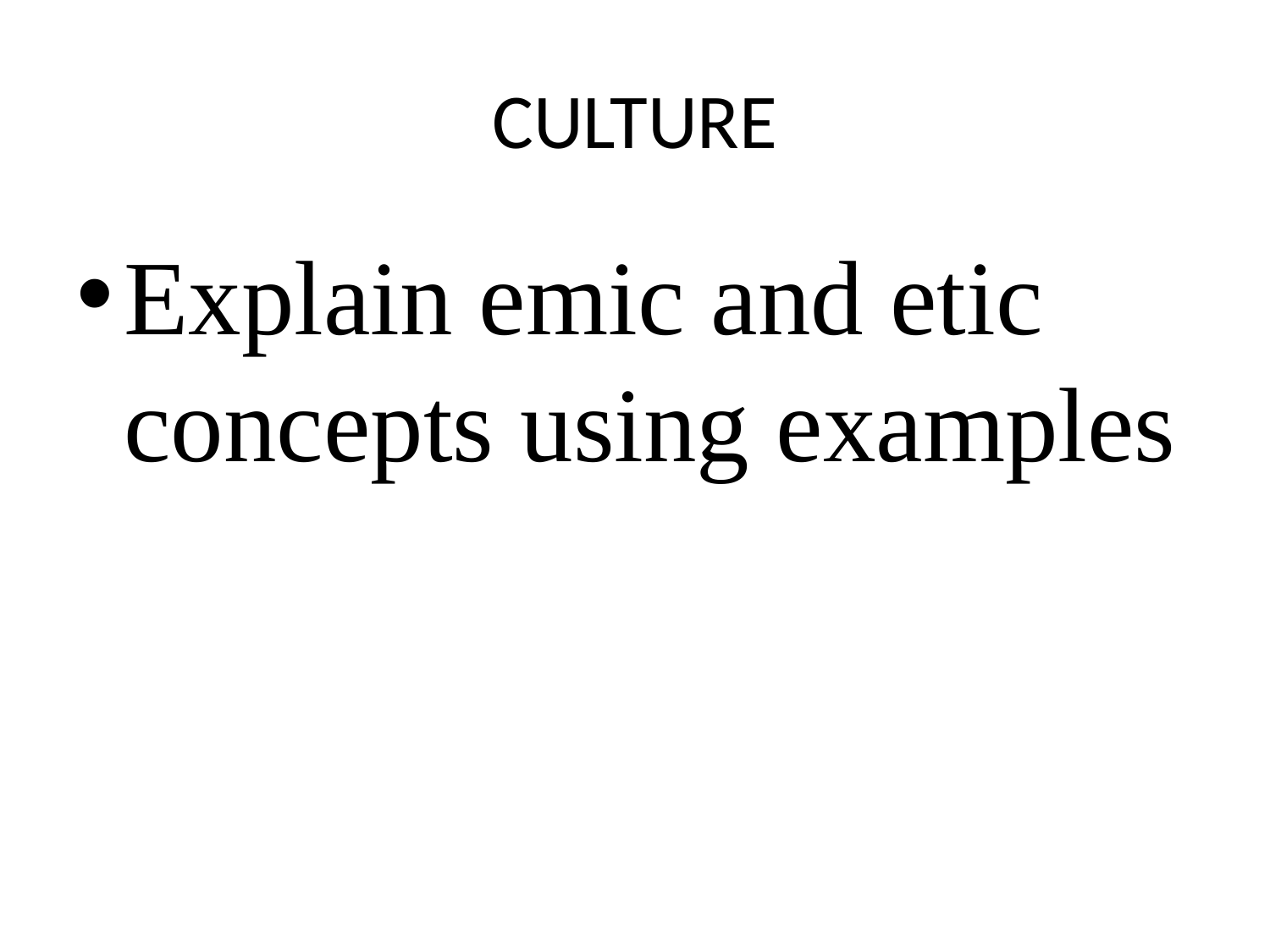

# CULTURE
Explain emic and etic concepts using examples